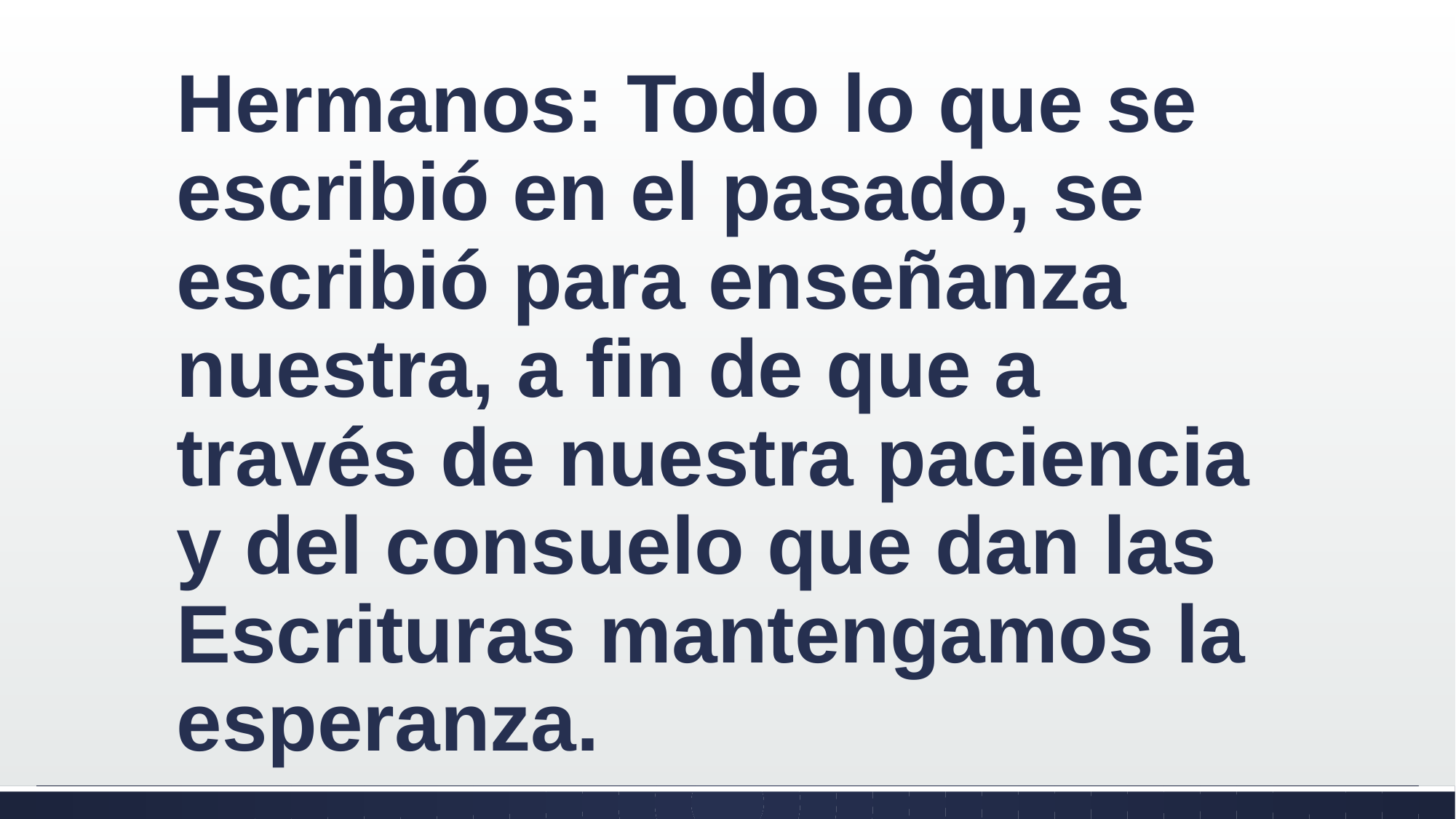

#
Hermanos: Todo lo que se escribió en el pasado, se escribió para enseñanza nuestra, a fin de que a través de nuestra paciencia y del consuelo que dan las Escrituras mantengamos la esperanza.